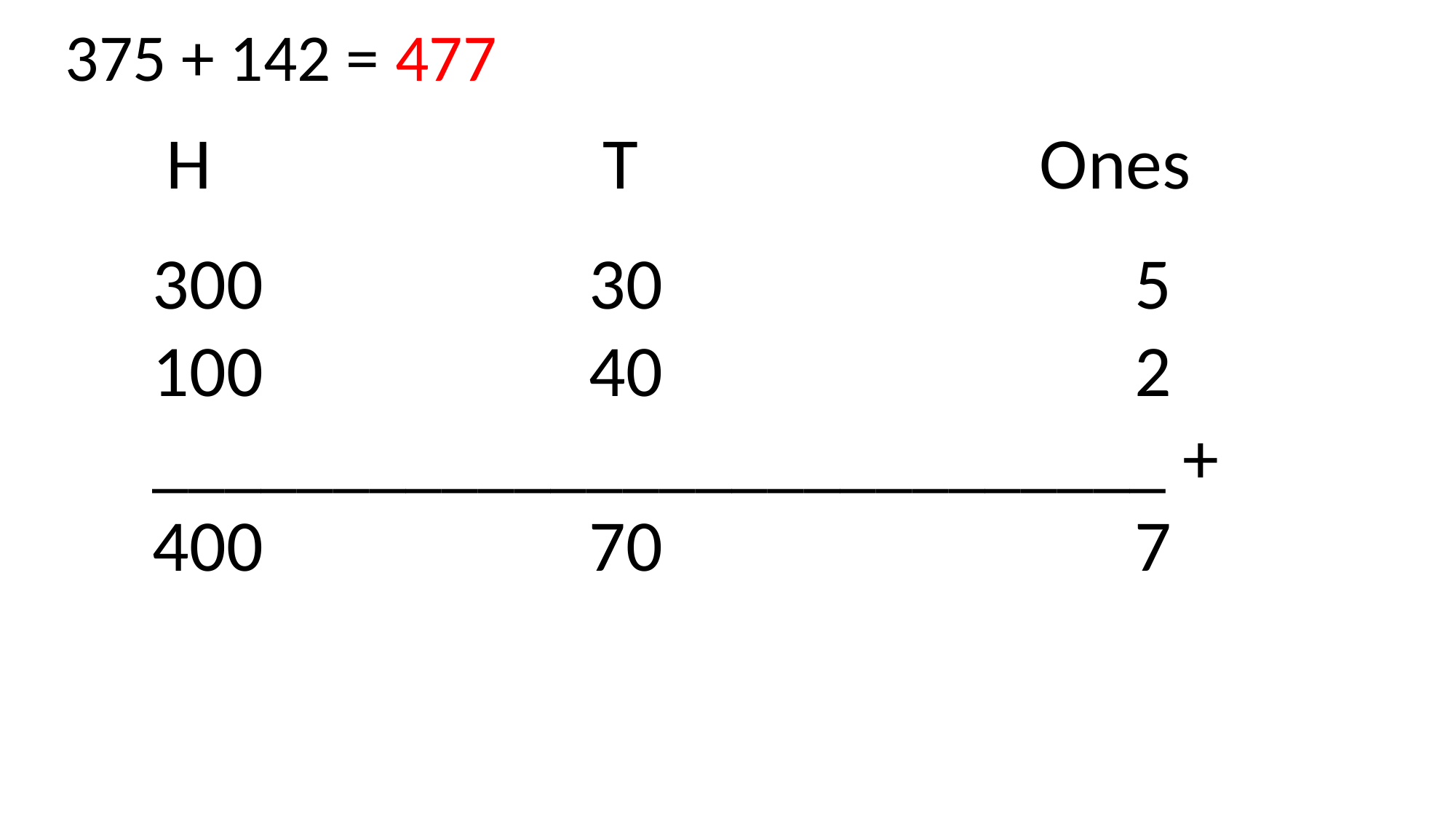

375 + 142 = 477
H				T				Ones
300			30					5
100			40					2
____________________________ +
400			70					7